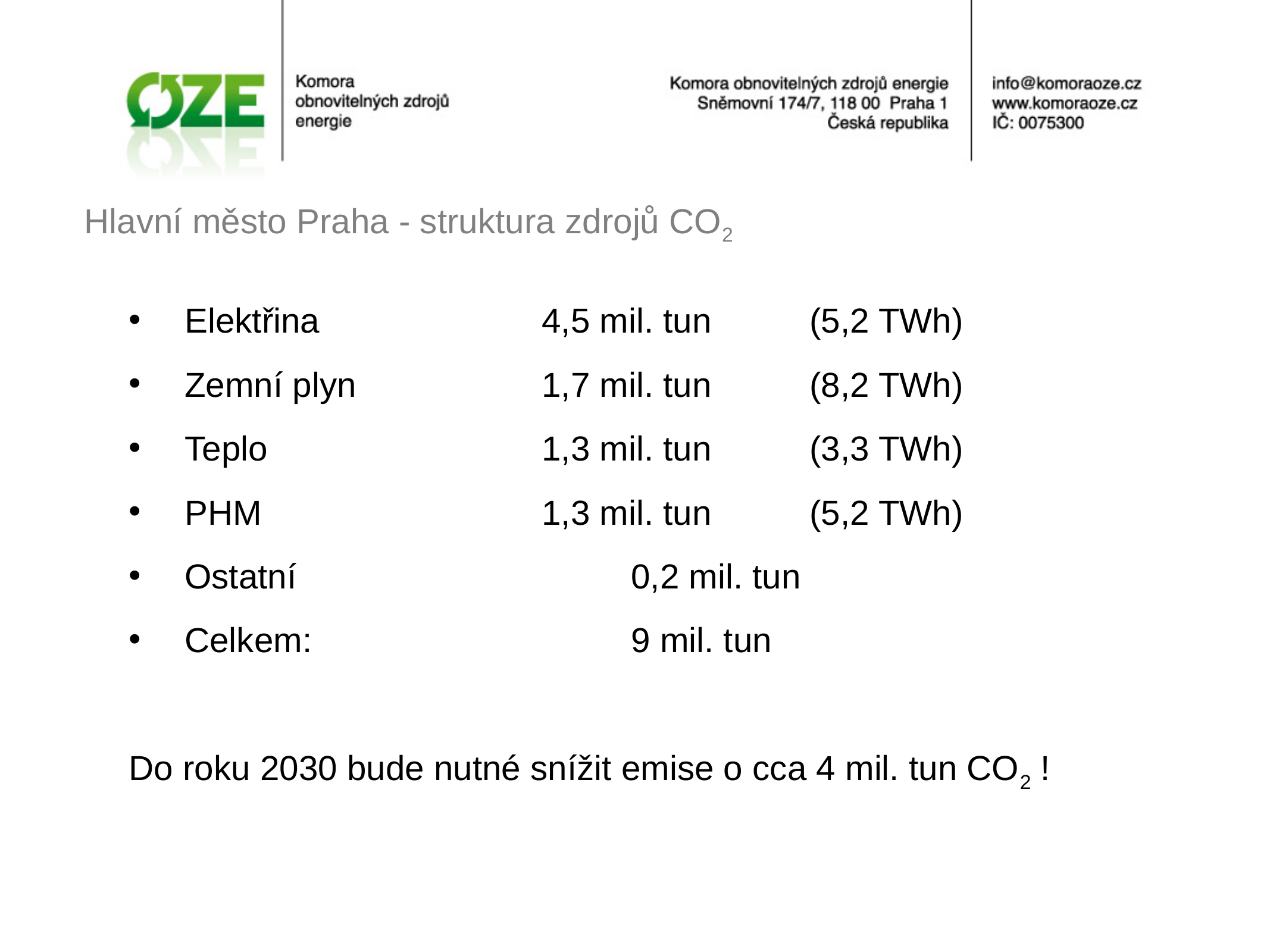

# Hlavní město Praha - struktura zdrojů CO2
Elektřina			4,5 mil. tun 	(5,2 TWh)
Zemní plyn			1,7 mil. tun 	(8,2 TWh)
Teplo				1,3 mil. tun 	(3,3 TWh)
PHM				1,3 mil. tun 	(5,2 TWh)
Ostatní				0,2 mil. tun
Celkem:				9 mil. tun

Do roku 2030 bude nutné snížit emise o cca 4 mil. tun CO2 !